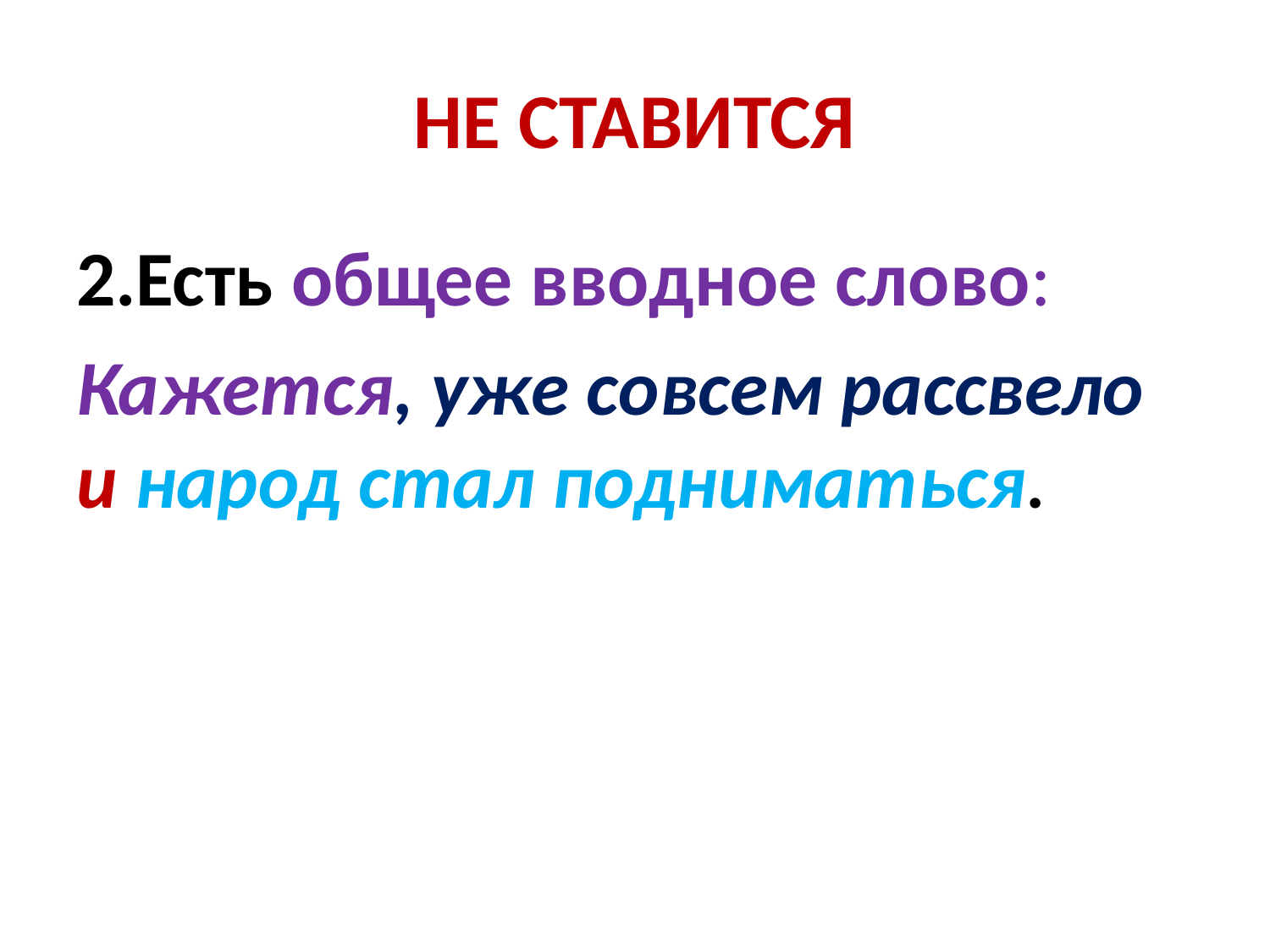

# НЕ СТАВИТСЯ
2.Есть общее вводное слово:
Кажется, уже совсем рассвело и народ стал подниматься.